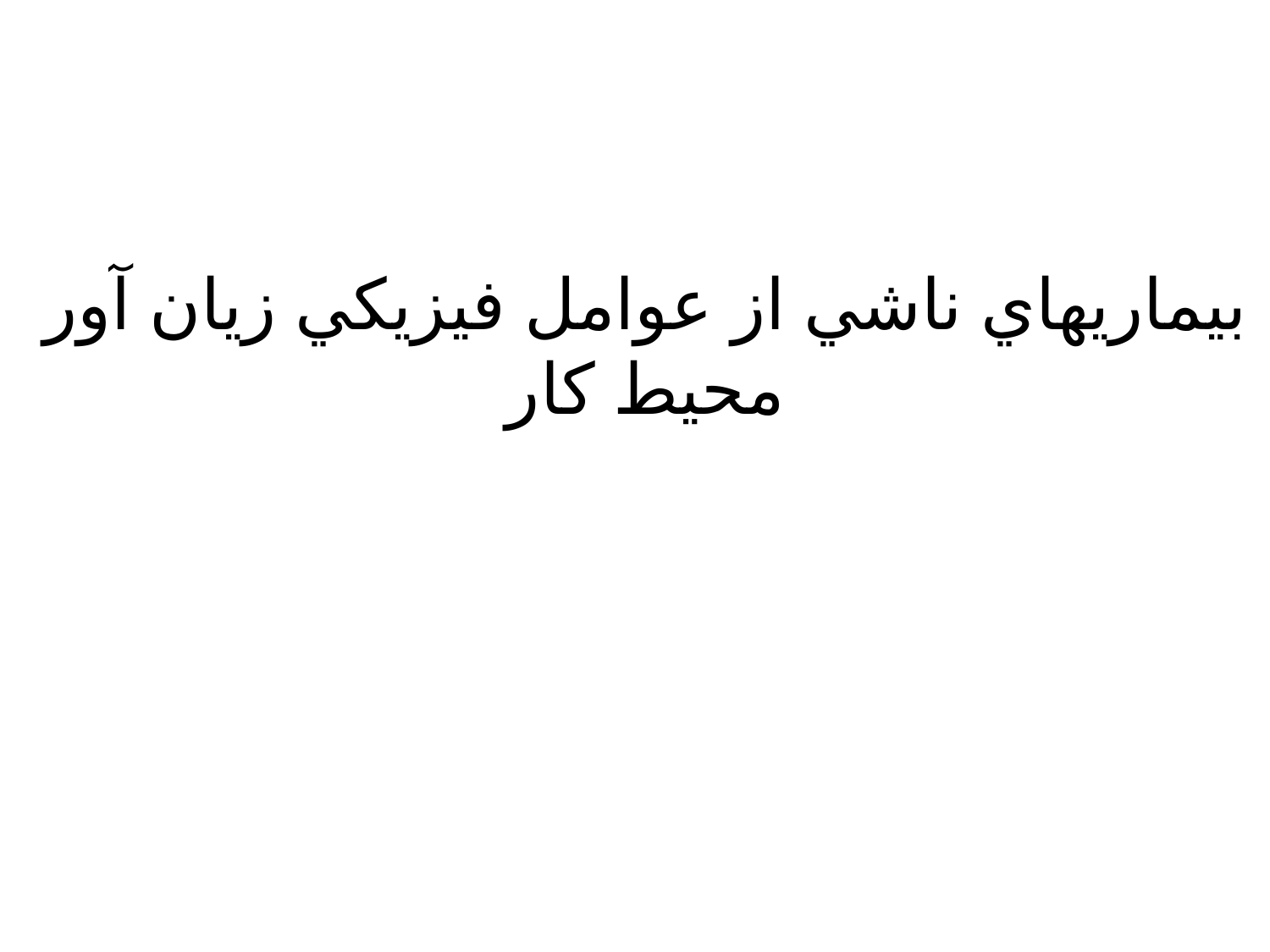

# بيماريهاي ناشي از عوامل فيزيكي زيان آور محيط كار